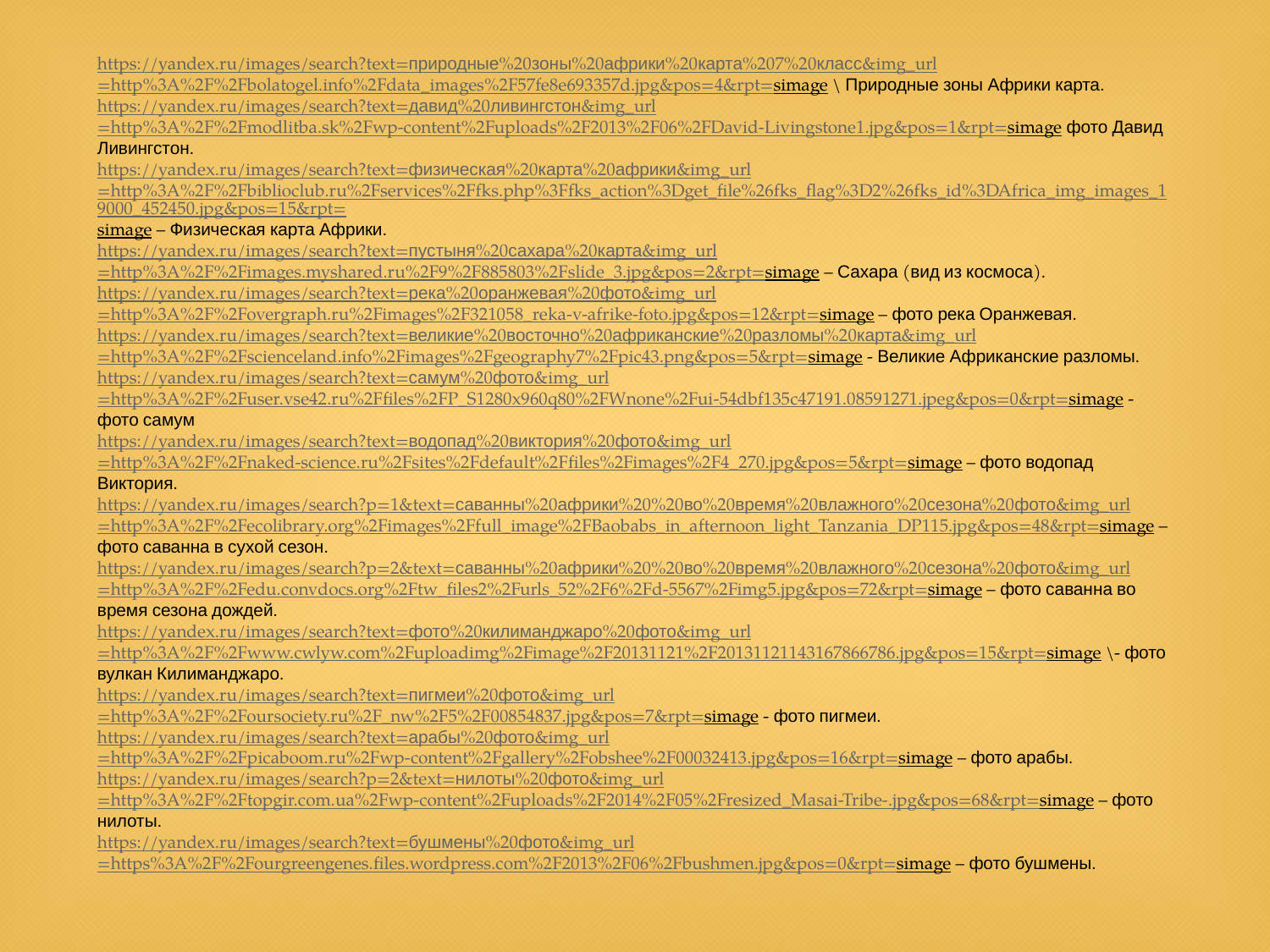

https://yandex.ru/images/search?text=природные%20зоны%20африки%20карта%207%20класс&img_url=http%3A%2F%2Fbolatogel.info%2Fdata_images%2F57fe8e693357d.jpg&pos=4&rpt=simage \ Природные зоны Африки карта.
https://yandex.ru/images/search?text=давид%20ливингстон&img_url=http%3A%2F%2Fmodlitba.sk%2Fwp-content%2Fuploads%2F2013%2F06%2FDavid-Livingstone1.jpg&pos=1&rpt=simage фото Давид Ливингстон.
https://yandex.ru/images/search?text=физическая%20карта%20африки&img_url=http%3A%2F%2Fbiblioclub.ru%2Fservices%2Ffks.php%3Ffks_action%3Dget_file%26fks_flag%3D2%26fks_id%3DAfrica_img_images_19000_452450.jpg&pos=15&rpt=simage – Физическая карта Африки.
https://yandex.ru/images/search?text=пустыня%20сахара%20карта&img_url=http%3A%2F%2Fimages.myshared.ru%2F9%2F885803%2Fslide_3.jpg&pos=2&rpt=simage – Сахара (вид из космоса).
https://yandex.ru/images/search?text=река%20оранжевая%20фото&img_url=http%3A%2F%2Fovergraph.ru%2Fimages%2F321058_reka-v-afrike-foto.jpg&pos=12&rpt=simage – фото река Оранжевая.
https://yandex.ru/images/search?text=великие%20восточно%20африканские%20разломы%20карта&img_url=http%3A%2F%2Fscienceland.info%2Fimages%2Fgeography7%2Fpic43.png&pos=5&rpt=simage - Великие Африканские разломы.
https://yandex.ru/images/search?text=самум%20фото&img_url=http%3A%2F%2Fuser.vse42.ru%2Ffiles%2FP_S1280x960q80%2FWnone%2Fui-54dbf135c47191.08591271.jpeg&pos=0&rpt=simage -  фото самум
https://yandex.ru/images/search?text=водопад%20виктория%20фото&img_url=http%3A%2F%2Fnaked-science.ru%2Fsites%2Fdefault%2Ffiles%2Fimages%2F4_270.jpg&pos=5&rpt=simage – фото водопад Виктория.
https://yandex.ru/images/search?p=1&text=саванны%20африки%20%20во%20время%20влажного%20сезона%20фото&img_url=http%3A%2F%2Fecolibrary.org%2Fimages%2Ffull_image%2FBaobabs_in_afternoon_light_Tanzania_DP115.jpg&pos=48&rpt=simage – фото саванна в сухой сезон.
https://yandex.ru/images/search?p=2&text=саванны%20африки%20%20во%20время%20влажного%20сезона%20фото&img_url=http%3A%2F%2Fedu.convdocs.org%2Ftw_files2%2Furls_52%2F6%2Fd-5567%2Fimg5.jpg&pos=72&rpt=simage – фото саванна во время сезона дождей.
https://yandex.ru/images/search?text=фото%20килиманджаро%20фото&img_url=http%3A%2F%2Fwww.cwlyw.com%2Fuploadimg%2Fimage%2F20131121%2F20131121143167866786.jpg&pos=15&rpt=simage \- фото вулкан Килиманджаро.
https://yandex.ru/images/search?text=пигмеи%20фото&img_url=http%3A%2F%2Foursociety.ru%2F_nw%2F5%2F00854837.jpg&pos=7&rpt=simage - фото пигмеи.
https://yandex.ru/images/search?text=арабы%20фото&img_url=http%3A%2F%2Fpicaboom.ru%2Fwp-content%2Fgallery%2Fobshee%2F00032413.jpg&pos=16&rpt=simage – фото арабы.
https://yandex.ru/images/search?p=2&text=нилоты%20фото&img_url=http%3A%2F%2Ftopgir.com.ua%2Fwp-content%2Fuploads%2F2014%2F05%2Fresized_Masai-Tribe-.jpg&pos=68&rpt=simage – фото нилоты.
https://yandex.ru/images/search?text=бушмены%20фото&img_url=https%3A%2F%2Fourgreengenes.files.wordpress.com%2F2013%2F06%2Fbushmen.jpg&pos=0&rpt=simage – фото бушмены.